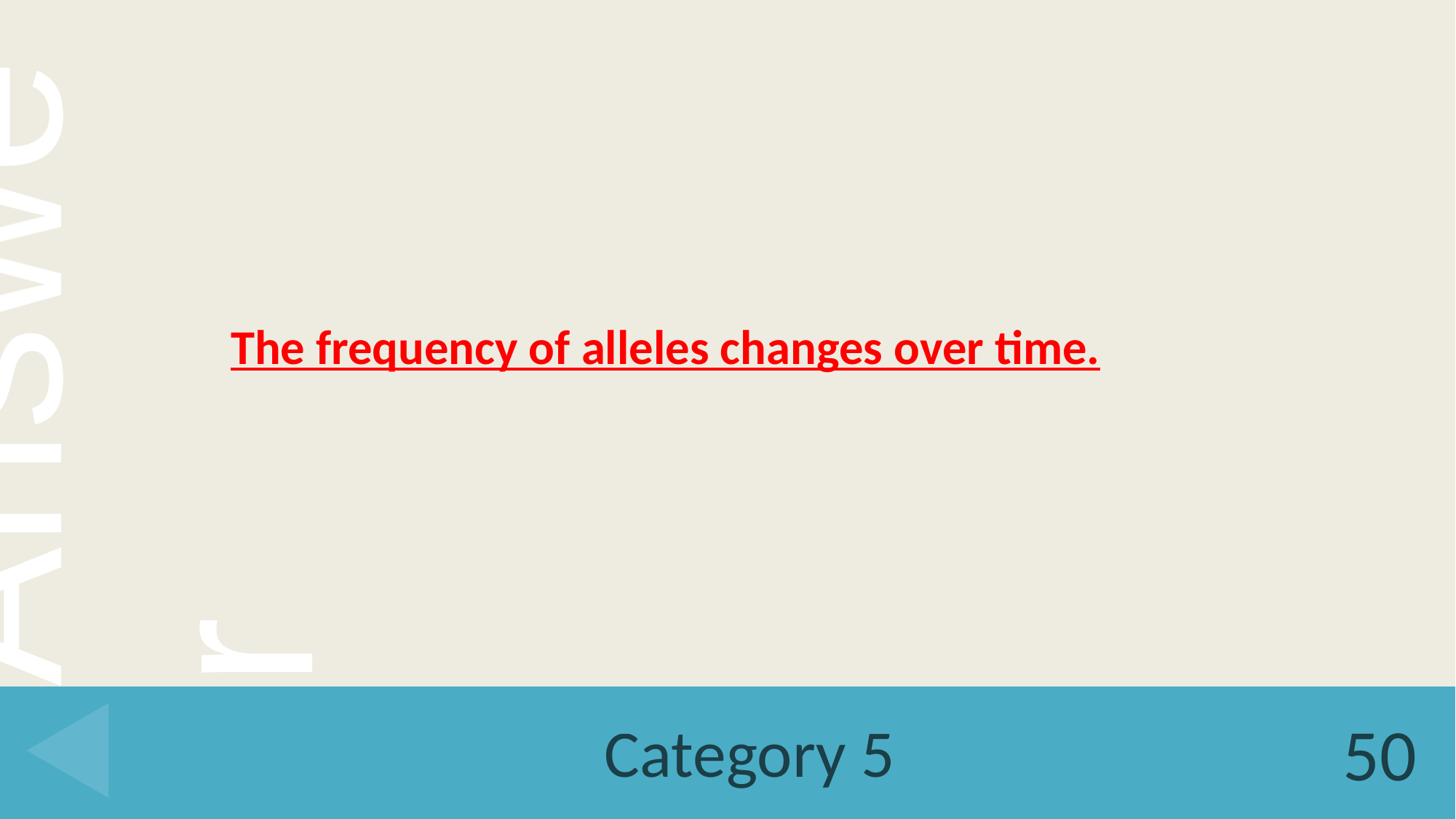

The frequency of alleles changes over time.

# Category 5
50